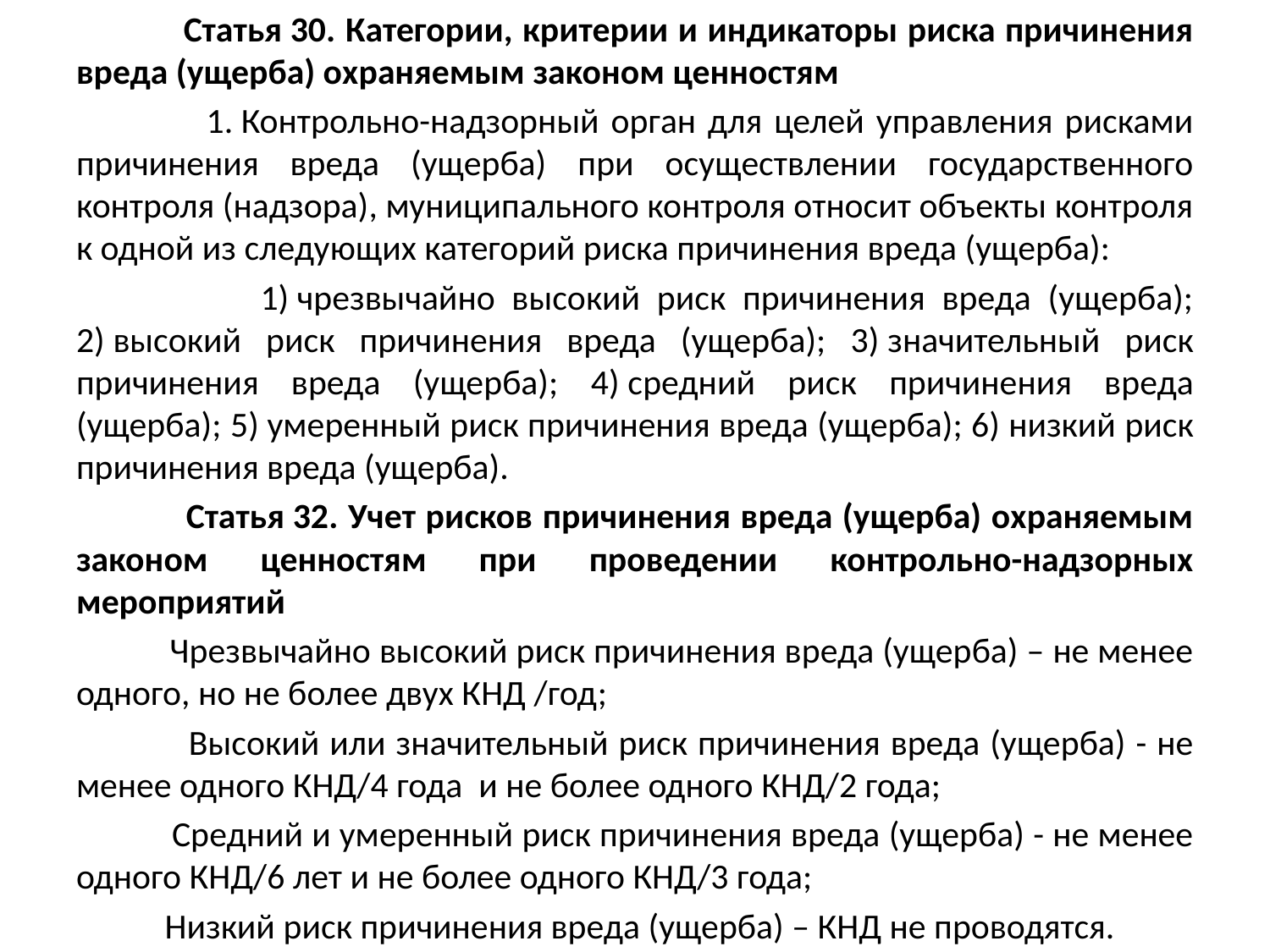

Статья 30. Категории, критерии и индикаторы риска причинения вреда (ущерба) охраняемым законом ценностям
           1. Контрольно-надзорный орган для целей управления рисками причинения вреда (ущерба) при осуществлении государственного контроля (надзора), муниципального контроля относит объекты контроля к одной из следующих категорий риска причинения вреда (ущерба):
           1) чрезвычайно высокий риск причинения вреда (ущерба); 2) высокий риск причинения вреда (ущерба); 3) значительный риск причинения вреда (ущерба); 4) средний риск причинения вреда (ущерба); 5) умеренный риск причинения вреда (ущерба); 6) низкий риск причинения вреда (ущерба).
           Статья 32. Учет рисков причинения вреда (ущерба) охраняемым законом ценностям при проведении контрольно-надзорных мероприятий
           Чрезвычайно высокий риск причинения вреда (ущерба) – не менее одного, но не более двух КНД /год;
           Высокий или значительный риск причинения вреда (ущерба) - не менее одного КНД/4 года  и не более одного КНД/2 года;
           Средний и умеренный риск причинения вреда (ущерба) - не менее одного КНД/6 лет и не более одного КНД/3 года;
           Низкий риск причинения вреда (ущерба) – КНД не проводятся.